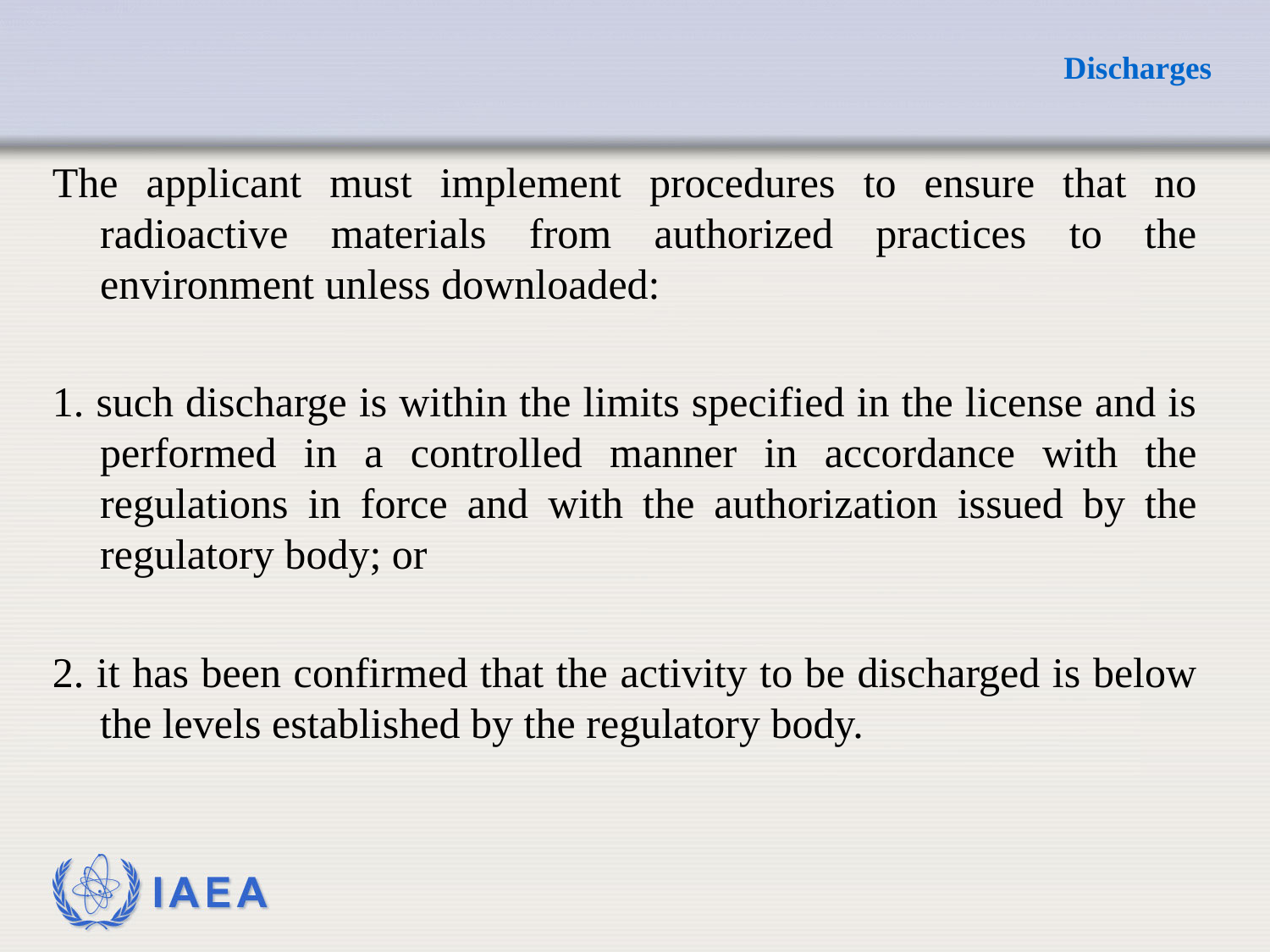

# Discharges
The applicant must implement procedures to ensure that no radioactive materials from authorized practices to the environment unless downloaded:

1. such discharge is within the limits specified in the license and is performed in a controlled manner in accordance with the regulations in force and with the authorization issued by the regulatory body; or

2. it has been confirmed that the activity to be discharged is below the levels established by the regulatory body.